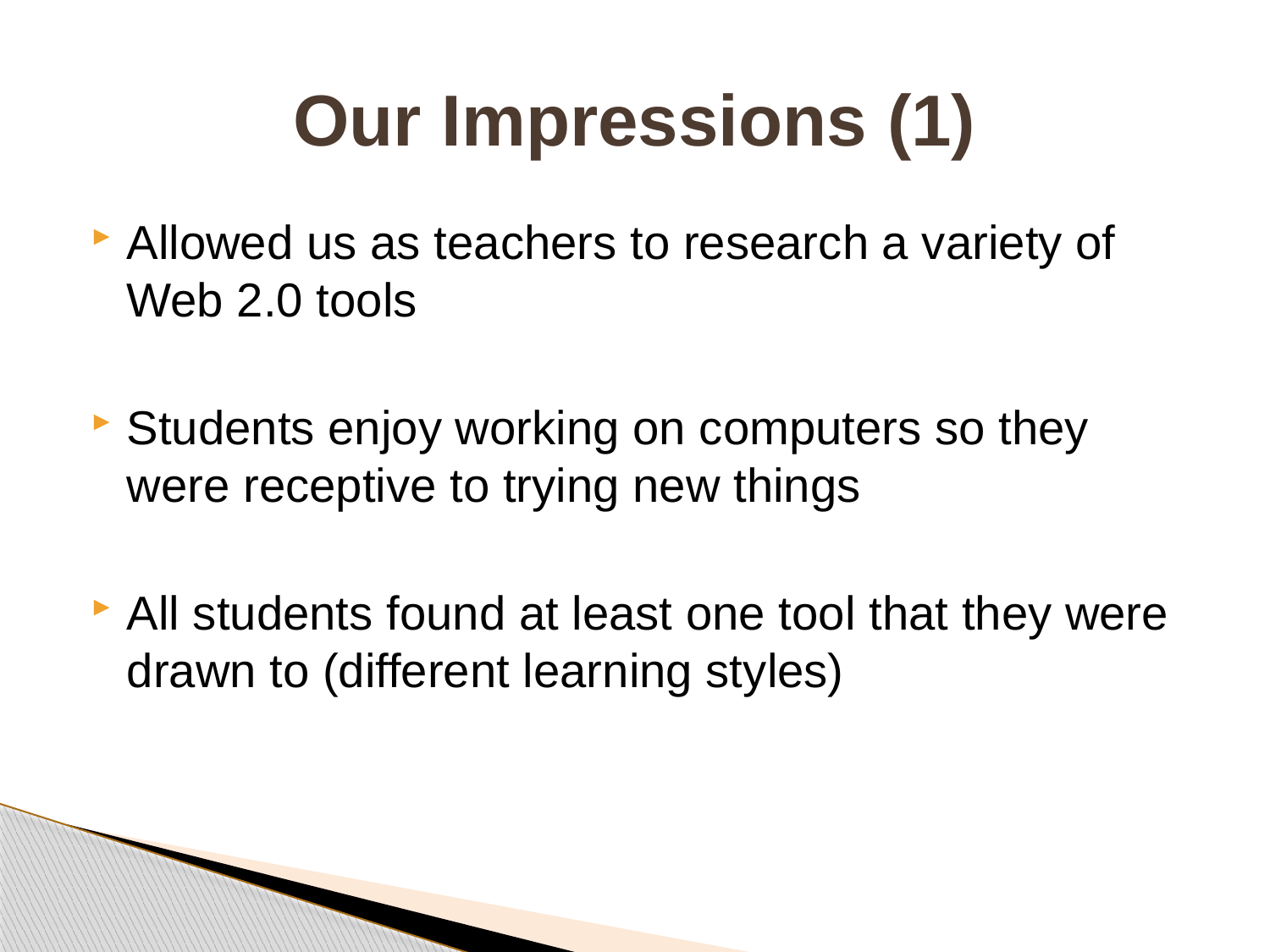

# Our Impressions (1)
Allowed us as teachers to research a variety of Web 2.0 tools

Students enjoy working on computers so they were receptive to trying new things

All students found at least one tool that they were drawn to (different learning styles)